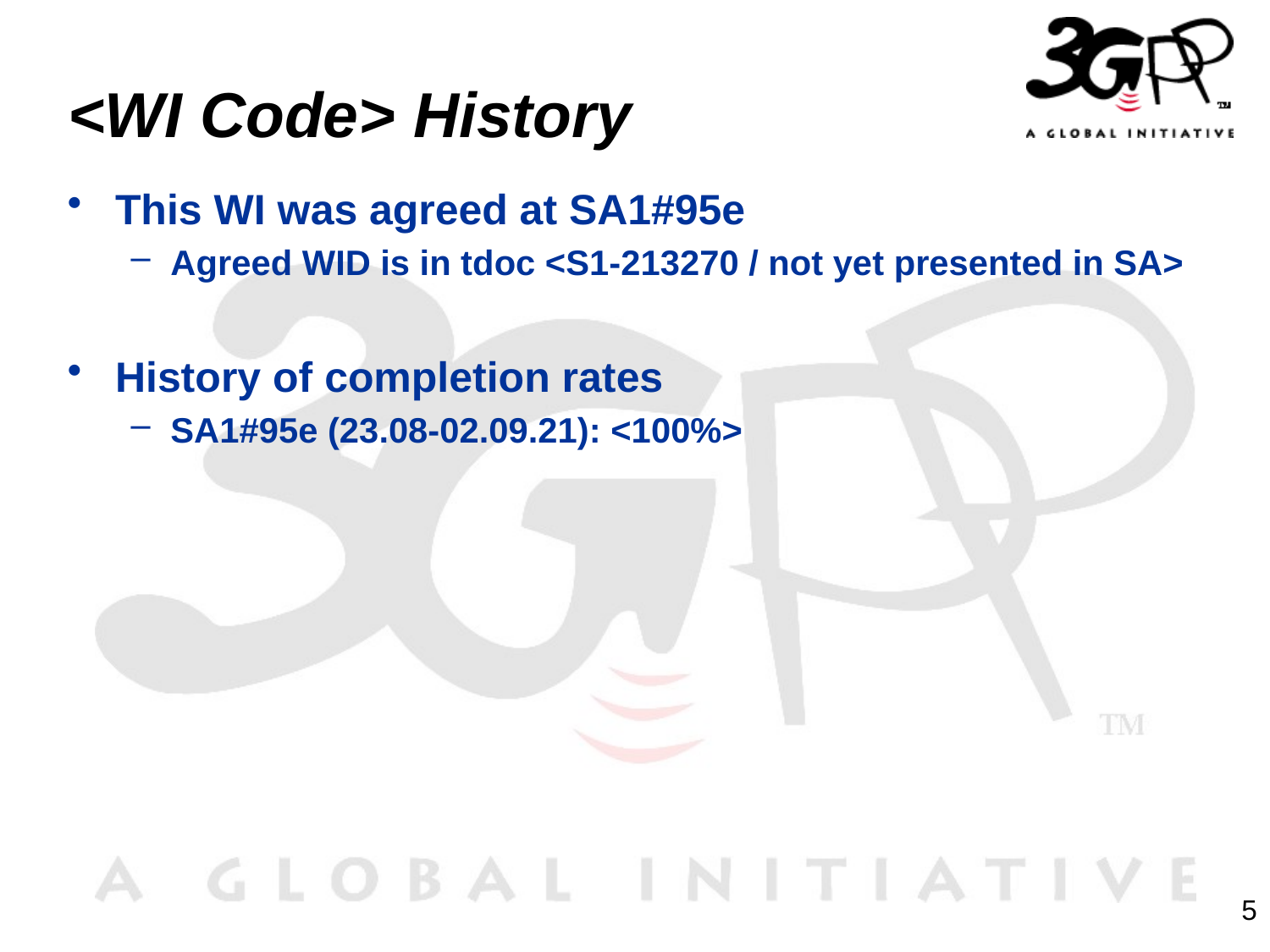

# <WI Code> History
This WI was agreed at SA1#95e
Agreed WID is in tdoc <S1-213270 / not yet presented in SA>

History of completion rates
SA1#95e (23.08-02.09.21): <100%>
5